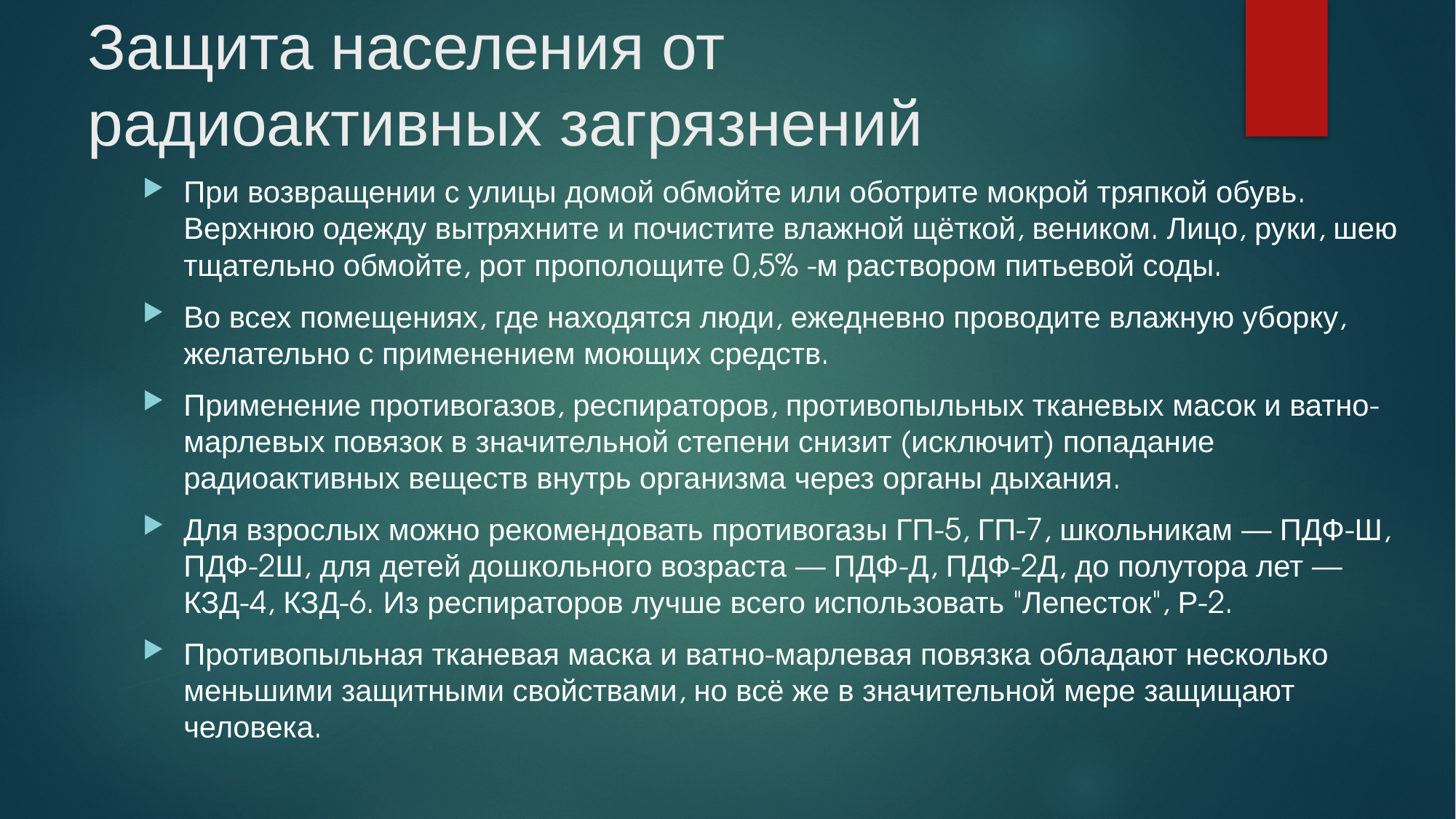

# Защита населения от радиоактивных загрязнений
При возвращении с улицы домой обмойте или оботрите мокрой тряпкой обувь. Верхнюю одежду вытряхните и почистите влажной щёткой, веником. Лицо, руки, шею тщательно обмойте, рот прополощите 0,5% -м раствором питьевой соды.
Во всех помещениях, где находятся люди, ежедневно проводите влажную уборку, желательно с применением моющих средств.
Применение противогазов, респираторов, противопыльных тканевых масок и ватно-марлевых повязок в значительной степени снизит (исключит) попадание радиоактивных веществ внутрь организма через органы дыхания.
Для взрослых можно рекомендовать противогазы ГП-5, ГП-7, школьникам — ПДФ-Ш, ПДФ-2Ш, для детей дошкольного возраста — ПДФ-Д, ПДФ-2Д, до полутора лет — КЗД-4, КЗД-6. Из респираторов лучше всего использовать "Лепесток", Р-2.
Противопыльная тканевая маска и ватно-марлевая повязка обладают несколько меньшими защитными свойствами, но всё же в значительной мере защищают человека.